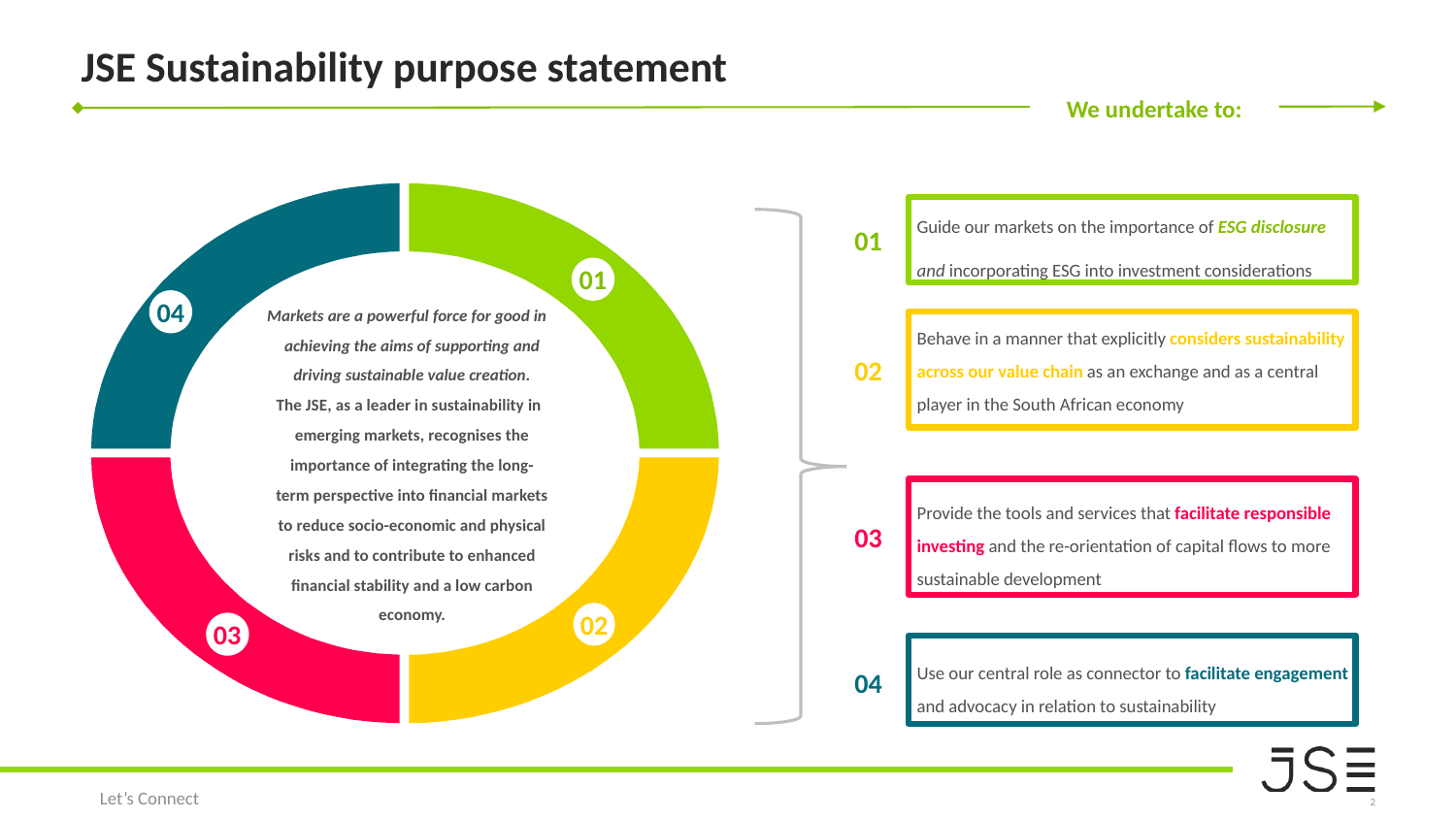

# JSE Sustainability purpose statement
We undertake to:

Guide our markets on the importance of ESG disclosure and incorporating ESG into investment considerations

01
01
Markets are a powerful force for good in achieving the aims of supporting and driving sustainable value creation.
 The JSE, as a leader in sustainability in emerging markets, recognises the importance of integrating the long-term perspective into financial markets to reduce socio-economic and physical risks and to contribute to enhanced financial stability and a low carbon economy.
04

Behave in a manner that explicitly considers sustainability across our value chain as an exchange and as a central player in the South African economy
02

Provide the tools and services that facilitate responsible investing and the re-orientation of capital flows to more sustainable development
03
02
03

Use our central role as connector to facilitate engagement and advocacy in relation to sustainability
04